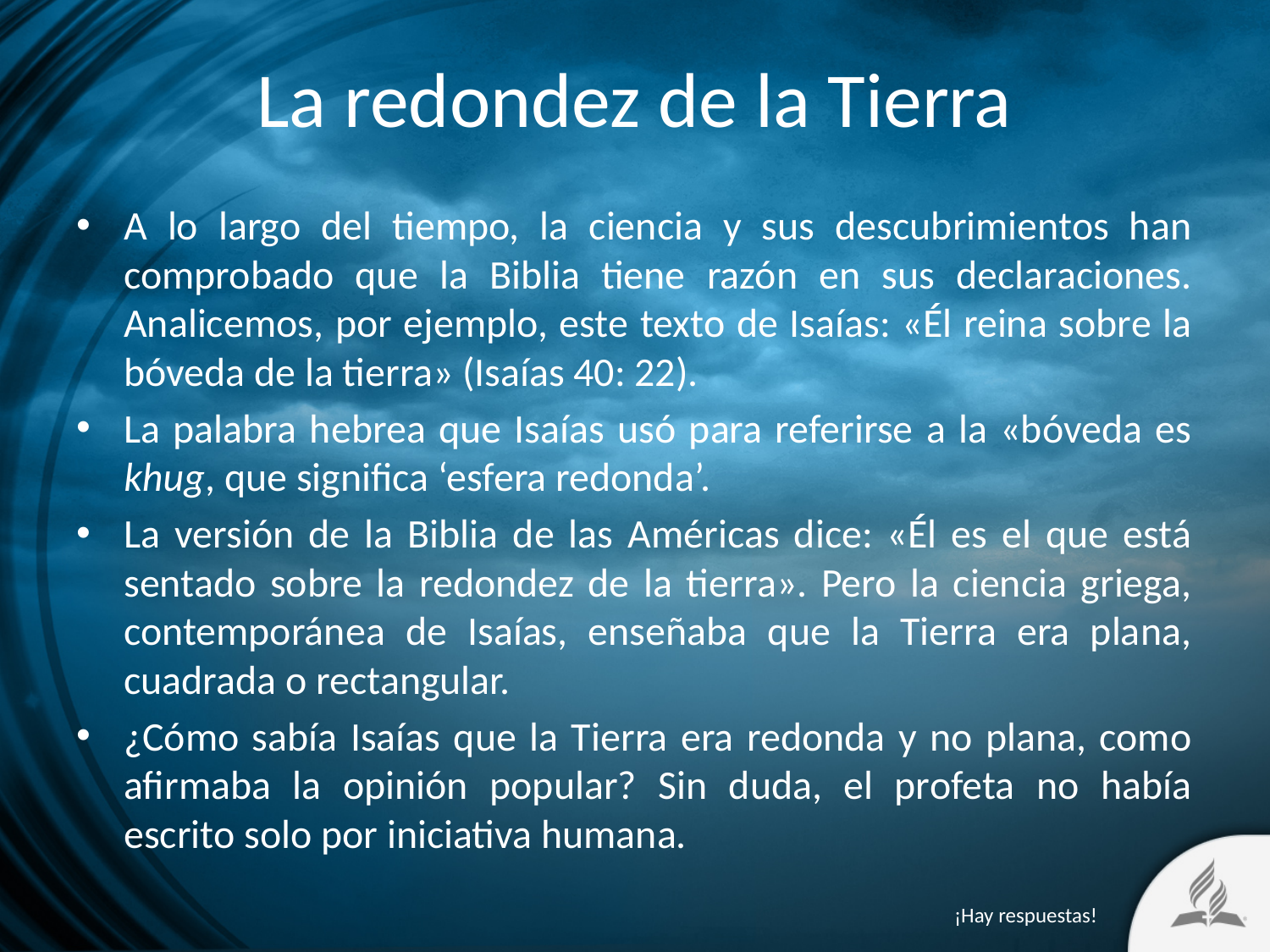

# La redondez de la Tierra
A lo largo del tiempo, la ciencia y sus descubrimientos han comprobado que la Biblia tiene razón en sus declaraciones. Analicemos, por ejemplo, este texto de Isaías: «Él reina sobre la bóveda de la tierra» (Isaías 40: 22).
La palabra hebrea que Isaías usó para referirse a la «bóveda es khug, que significa ‘esfera redonda’.
La versión de la Biblia de las Américas dice: «Él es el que está sentado sobre la redondez de la tierra». Pero la ciencia griega, contemporánea de Isaías, enseñaba que la Tierra era plana, cuadrada o rectangular.
¿Cómo sabía Isaías que la Tierra era redonda y no plana, como afirmaba la opinión popular? Sin duda, el profeta no había escrito solo por iniciativa humana.
¡Hay respuestas!